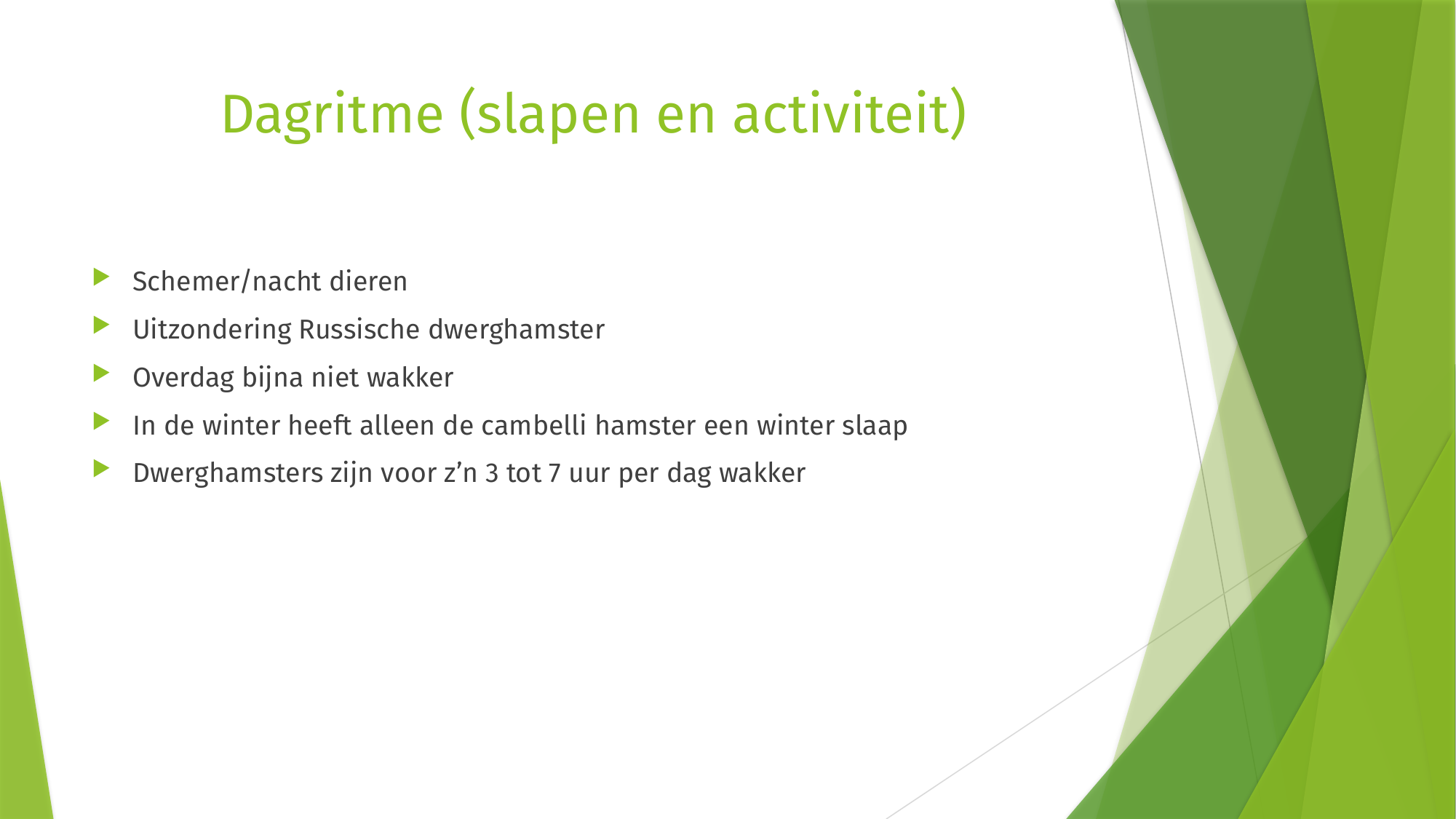

# Dagritme (slapen en activiteit)
Schemer/nacht dieren
Uitzondering Russische dwerghamster
Overdag bijna niet wakker
In de winter heeft alleen de cambelli hamster een winter slaap
Dwerghamsters zijn voor z’n 3 tot 7 uur per dag wakker